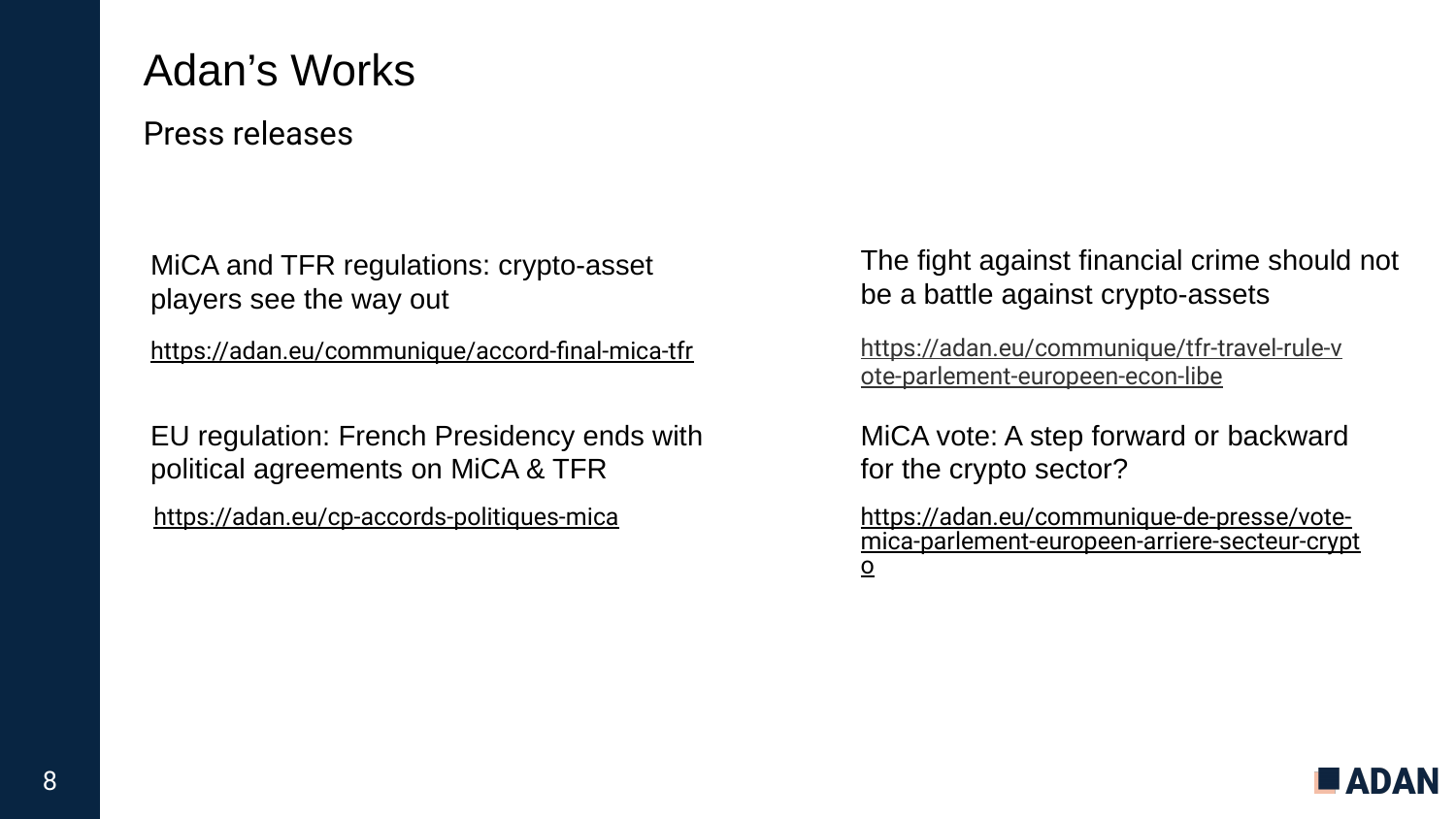

# Adan’s Works
Press releases
The fight against financial crime should not be a battle against crypto-assets

MiCA and TFR regulations: crypto-asset players see the way out

https://adan.eu/communique/tfr-travel-rule-vote-parlement-europeen-econ-libe
https://adan.eu/communique/accord-final-mica-tfr
EU regulation: French Presidency ends with political agreements on MiCA & TFR
MiCA vote: A step forward or backward for the crypto sector?
https://adan.eu/cp-accords-politiques-mica
https://adan.eu/communique-de-presse/vote-mica-parlement-europeen-arriere-secteur-crypto
8